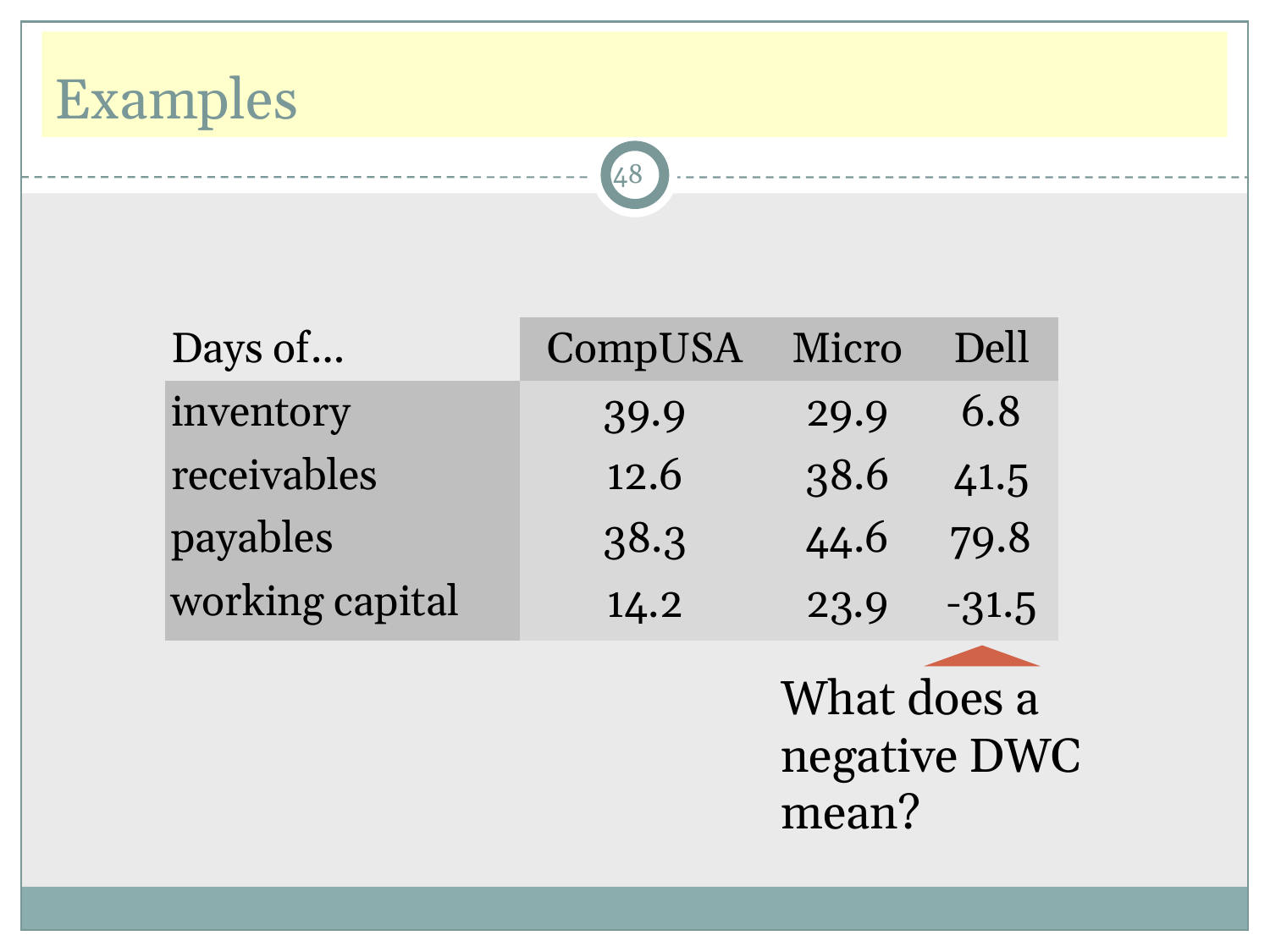

# Examples

48

| Days of… | CompUSA | Micro | Dell |
| --- | --- | --- | --- |
| inventory | 39.9 | 29.9 | 6.8 |
| receivables | 12.6 | 38.6 | 41.5 |
| payables | 38.3 | 44.6 | 79.8 |
| working capital | 14.2 | 23.9 | -31.5 |

What does a negative DWC mean?